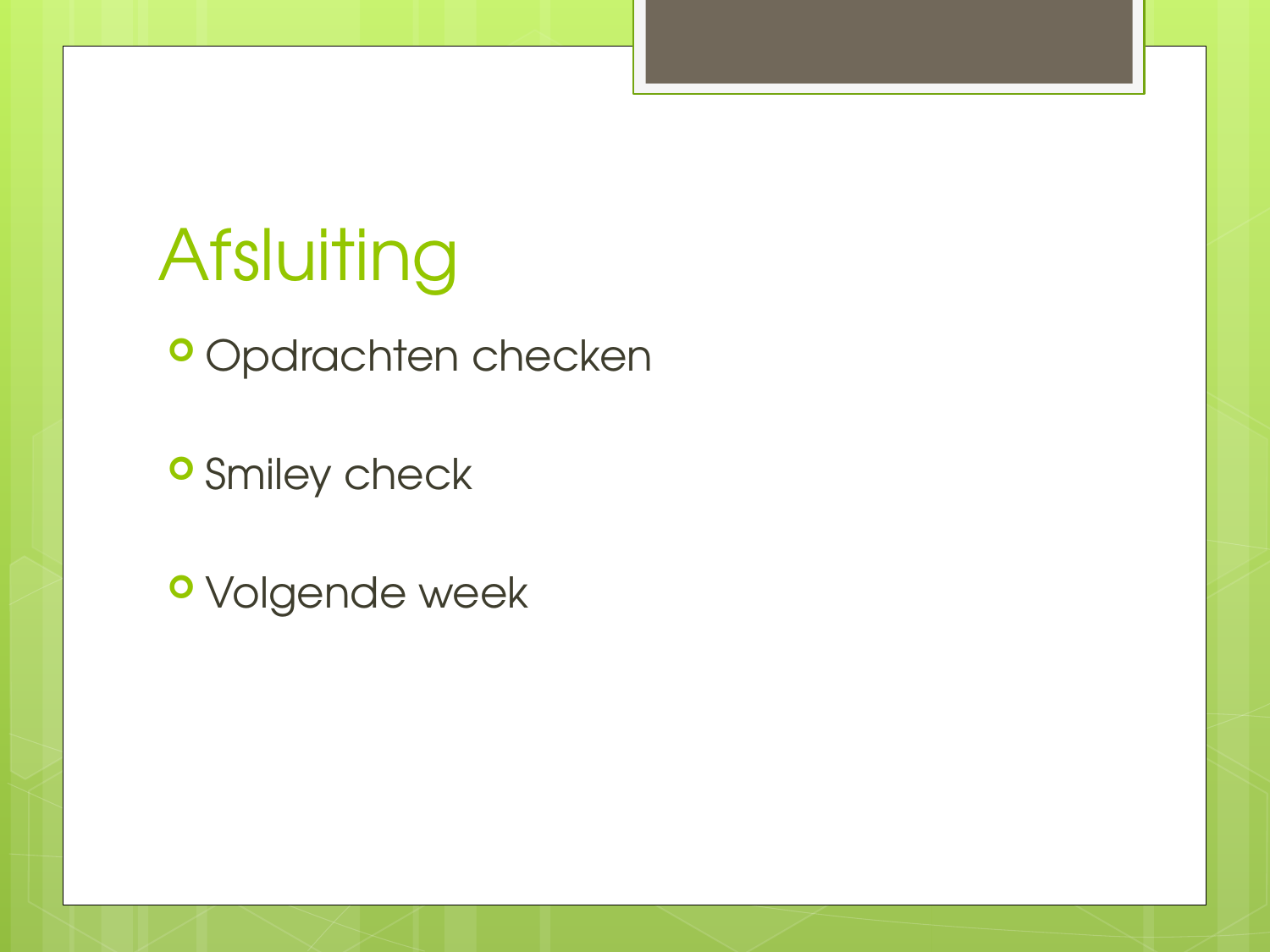

# Afsluiting
Opdrachten checken

Smiley check

Volgende week